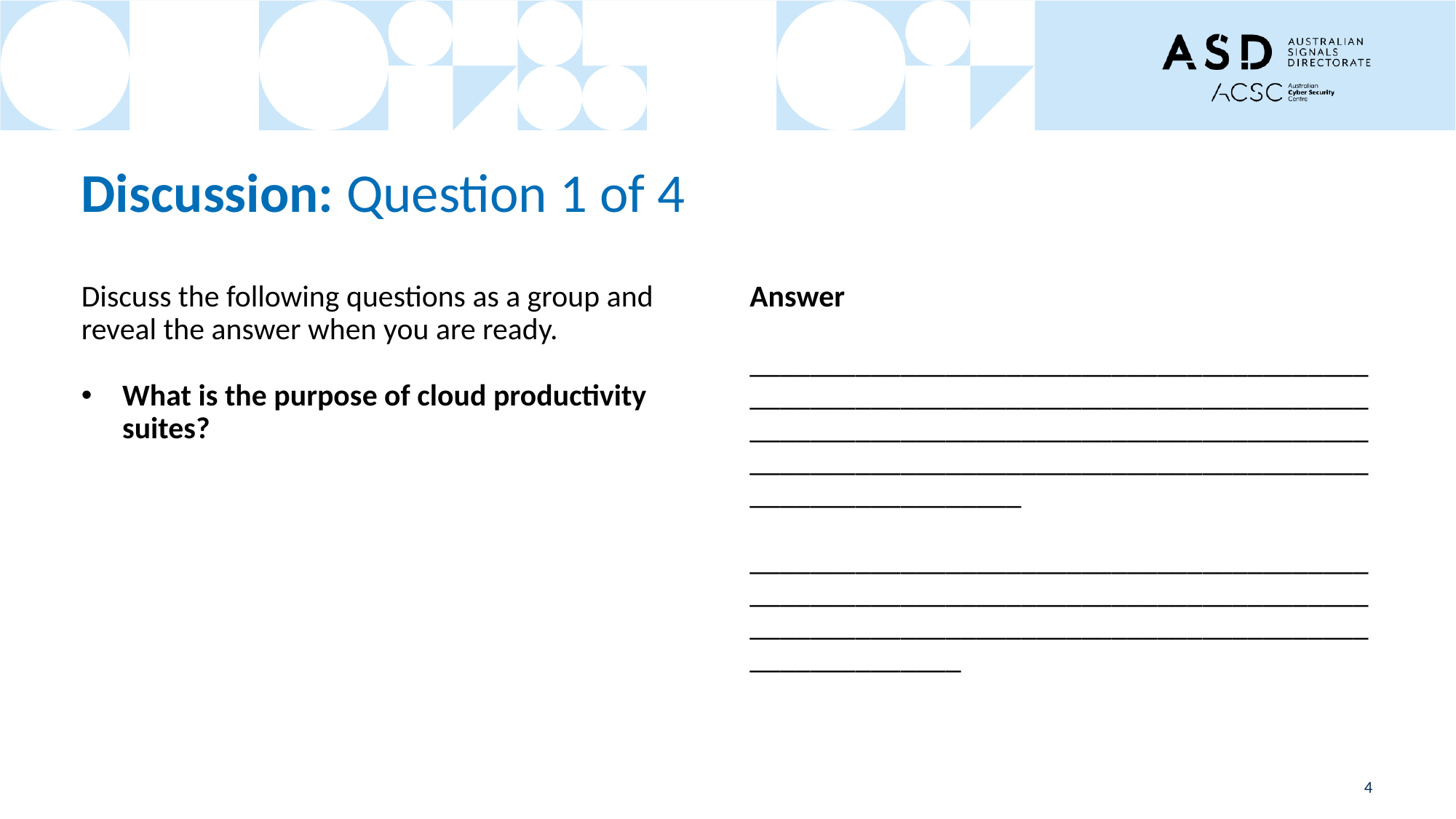

# Discussion: Question 1 of 4
Discuss the following questions as a group and reveal the answer when you are ready.
What is the purpose of cloud productivity suites?
Answer
______________________________________________________________________________________________________________________________________________________________________________________
_________________________________________________________________________________________________________________________________________
4